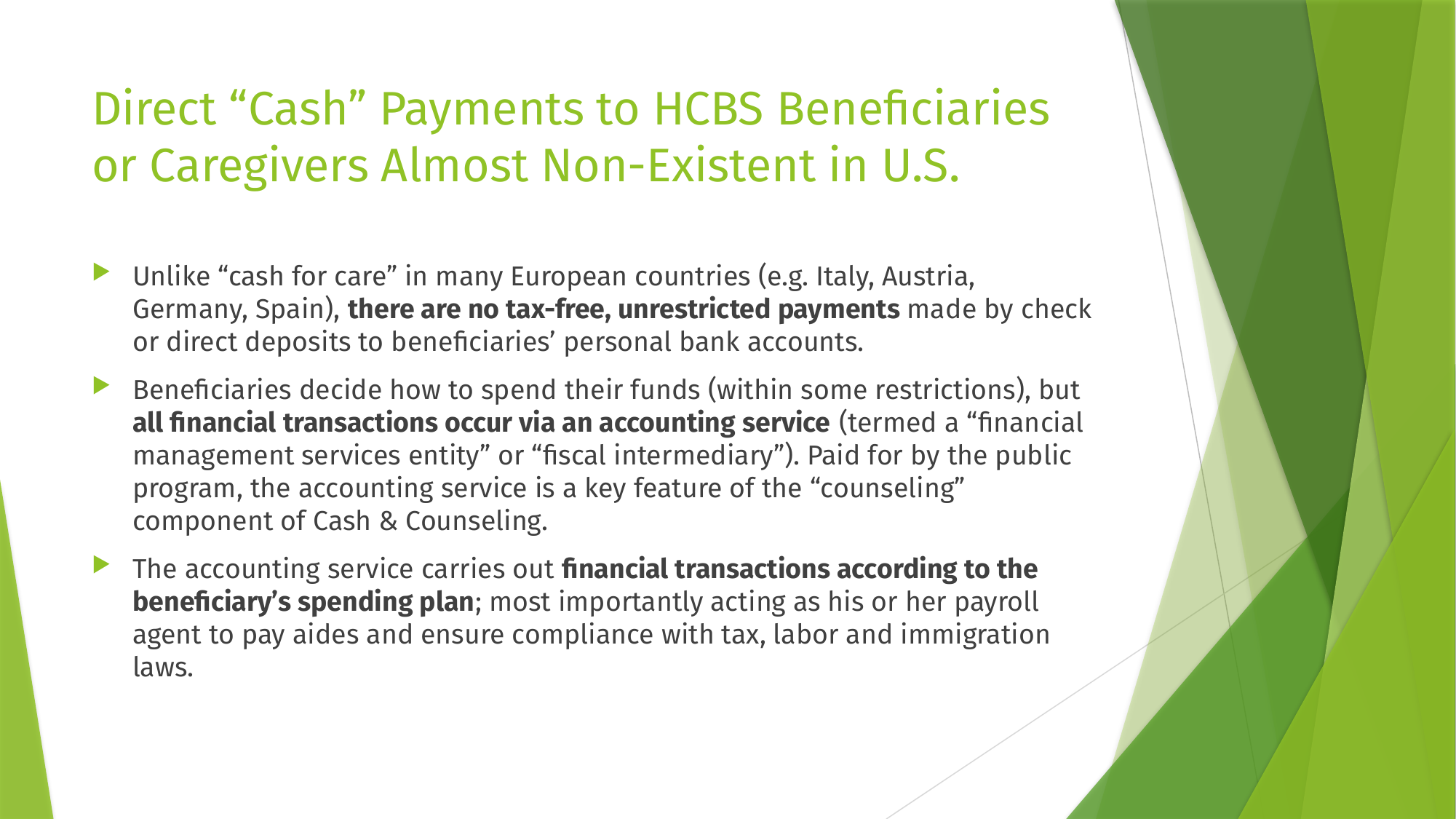

# Direct “Cash” Payments to HCBS Beneficiaries or Caregivers Almost Non-Existent in U.S.
Unlike “cash for care” in many European countries (e.g. Italy, Austria, Germany, Spain), there are no tax-free, unrestricted payments made by check or direct deposits to beneficiaries’ personal bank accounts.
Beneficiaries decide how to spend their funds (within some restrictions), but all financial transactions occur via an accounting service (termed a “financial management services entity” or “fiscal intermediary”). Paid for by the public program, the accounting service is a key feature of the “counseling” component of Cash & Counseling.
The accounting service carries out financial transactions according to the beneficiary’s spending plan; most importantly acting as his or her payroll agent to pay aides and ensure compliance with tax, labor and immigration laws.